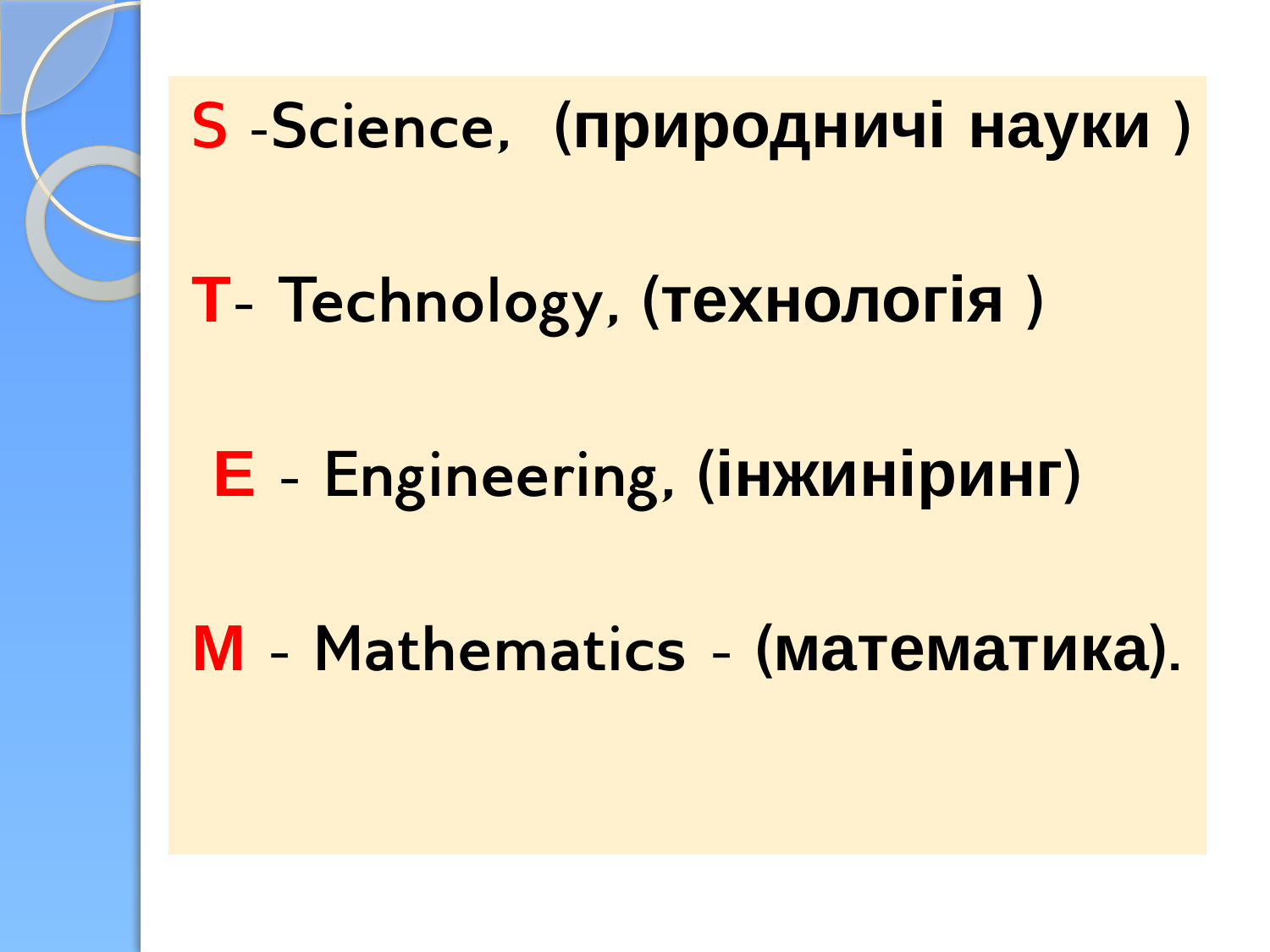

S -Science,  (природничі науки )

Т- Technology, (технологія )

 Е - Engineering, (інжиніринг)

М - Mathematics - (математика).